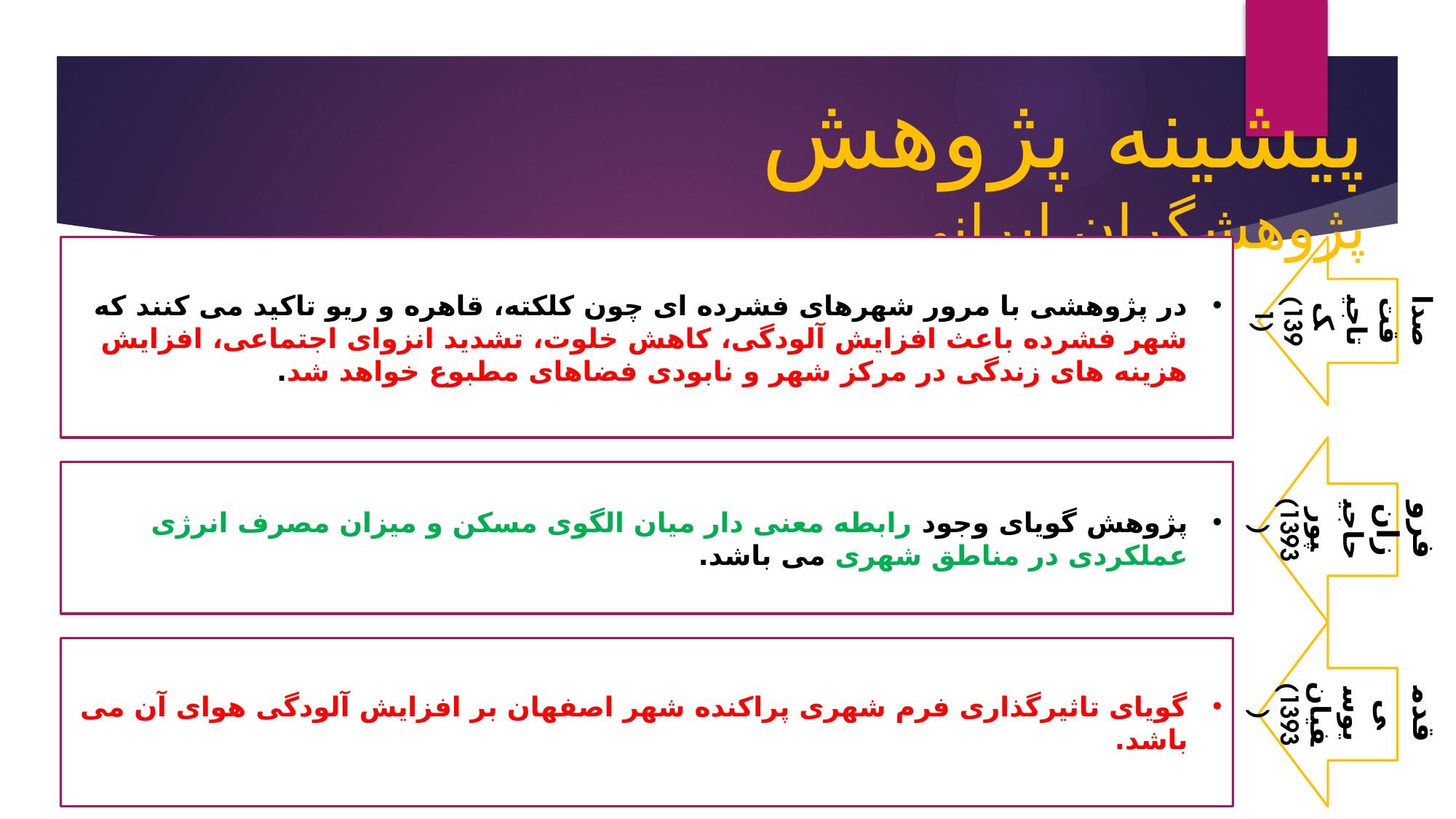

پیشینه پژوهش      پژوهشگران ایرانی
صداقت تاجیک
(1391)
در پژوهشی با مرور شهرهای فشرده ای چون کلكته، قاهره و ریو تاکید می کنند که شهر فشرده باعث افزایش آلودگی، کاهش خلوت، تشدید انزوای اجتماعی، افزایش هزینه های زندگی در مرکز شهر و نابودی فضاهای مطبوع خواهد شد.
فروزان حاجیپور
(1393)
پژوهش گویای وجود رابطه معنی دار میان الگوی مسكن و میزان مصرف انرژی عملكردی در مناطق شهری می باشد.
قدمی یوسفیان
(1393)
گویای تاثیرگذاری فرم شهری پراکنده شهر اصفهان بر افزایش آلودگی هوای آن می باشد.